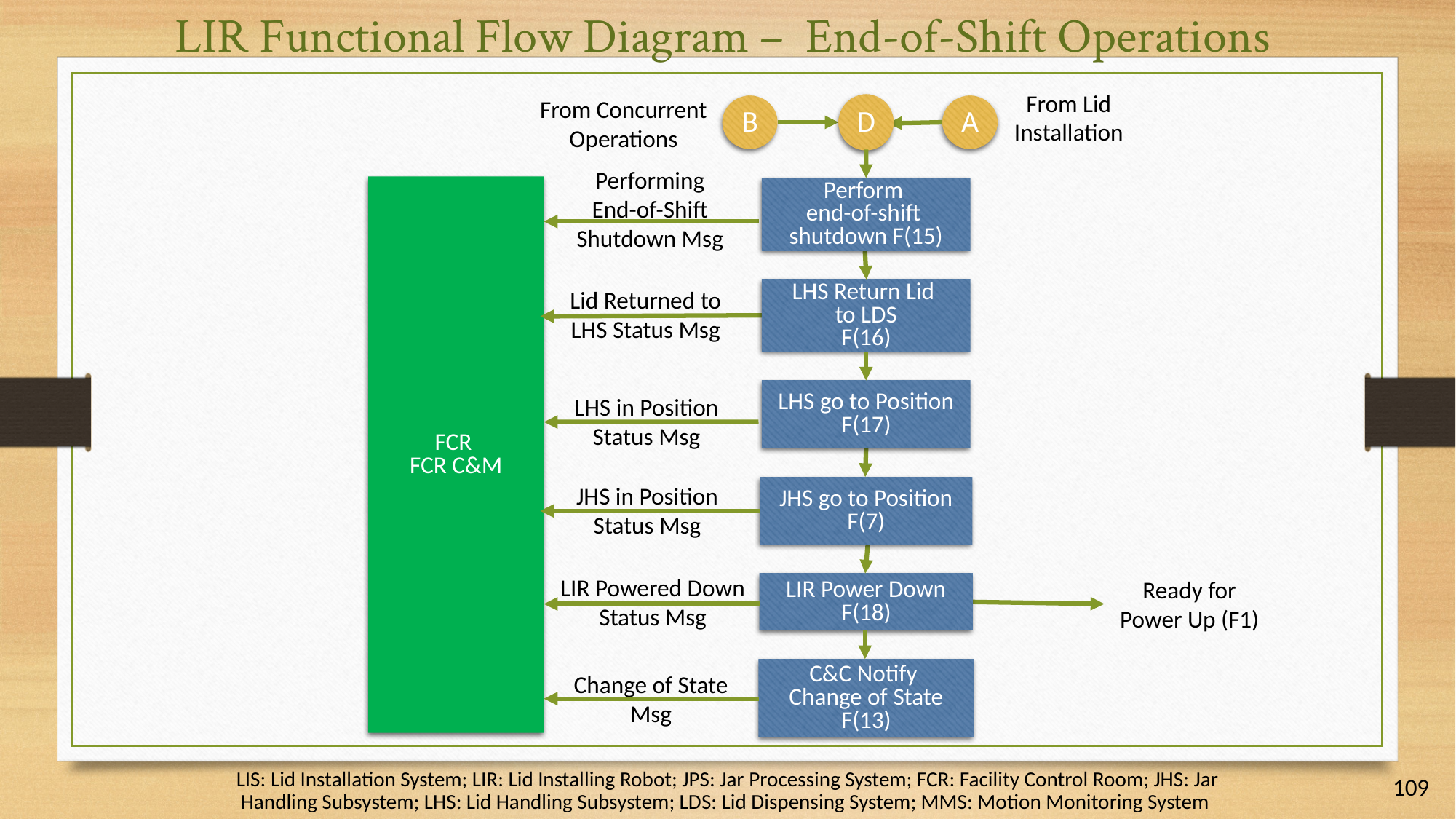

LIR Functional Flow Diagram –  End-of-Shift Operations
From Lid Installation
From Concurrent Operations
D
B
A
Performing End-of-Shift Shutdown Msg
FCR
FCR C&M
Perform
end-of-shift
shutdown F(15)
Lid Returned to LHS Status Msg
LHS Return Lid
to LDS
F(16)
LHS go to Position
F(17)
LHS in Position Status Msg
JHS in Position Status Msg
JHS go to Position
F(7)
LIR Powered Down Status Msg
Ready for Power Up (F1)
LIR Power Down
F(18)
C&C Notify
Change of State
F(13)
Change of State Msg
LIS: Lid Installation System; LIR: Lid Installing Robot; JPS: Jar Processing System; FCR: Facility Control Room; JHS: Jar Handling Subsystem; LHS: Lid Handling Subsystem; LDS: Lid Dispensing System; MMS: Motion Monitoring System
109